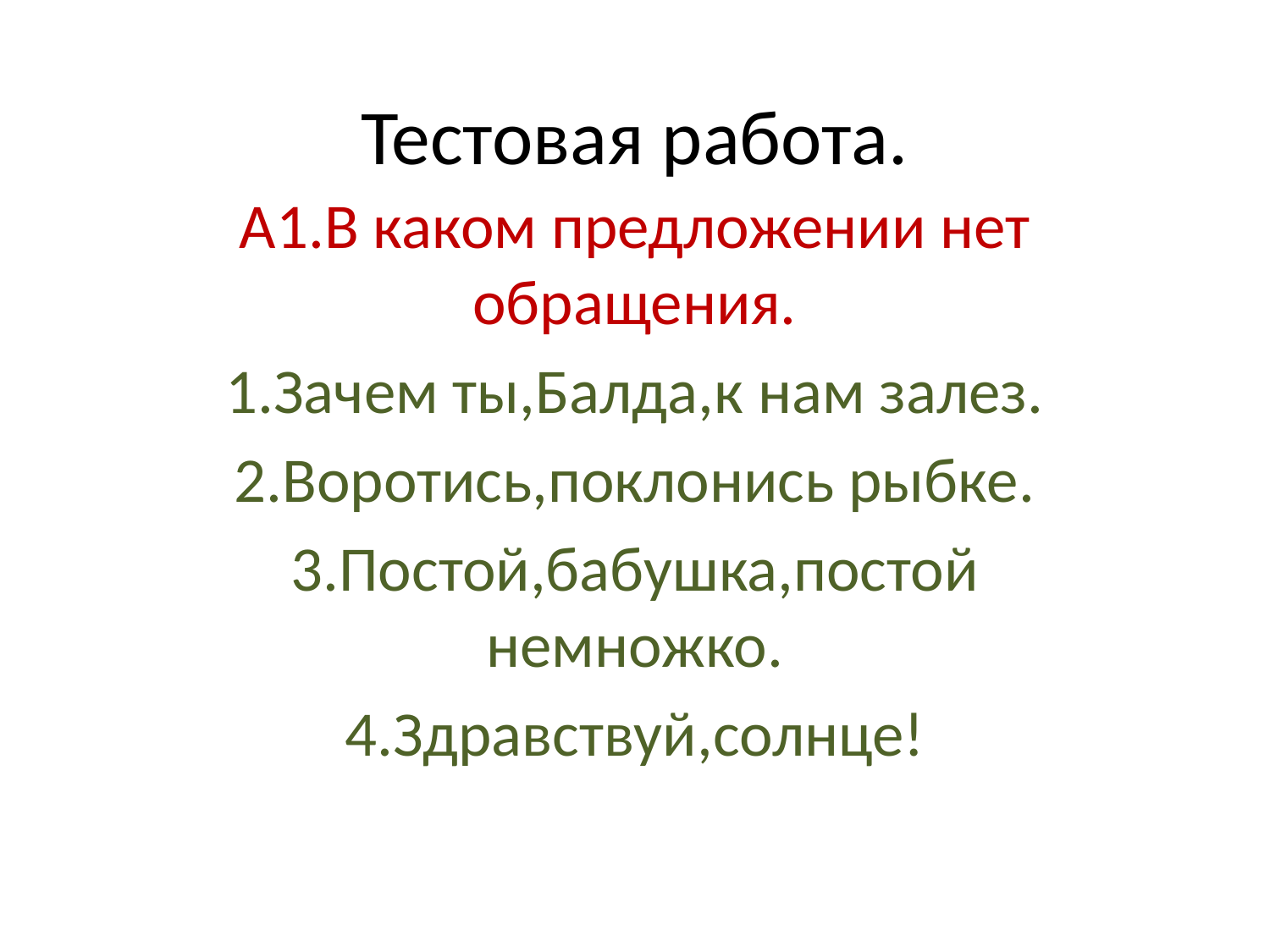

# Тестовая работа.
А1.В каком предложении нет обращения.
1.Зачем ты,Балда,к нам залез.
2.Воротись,поклонись рыбке.
3.Постой,бабушка,постой немножко.
4.Здравствуй,солнце!